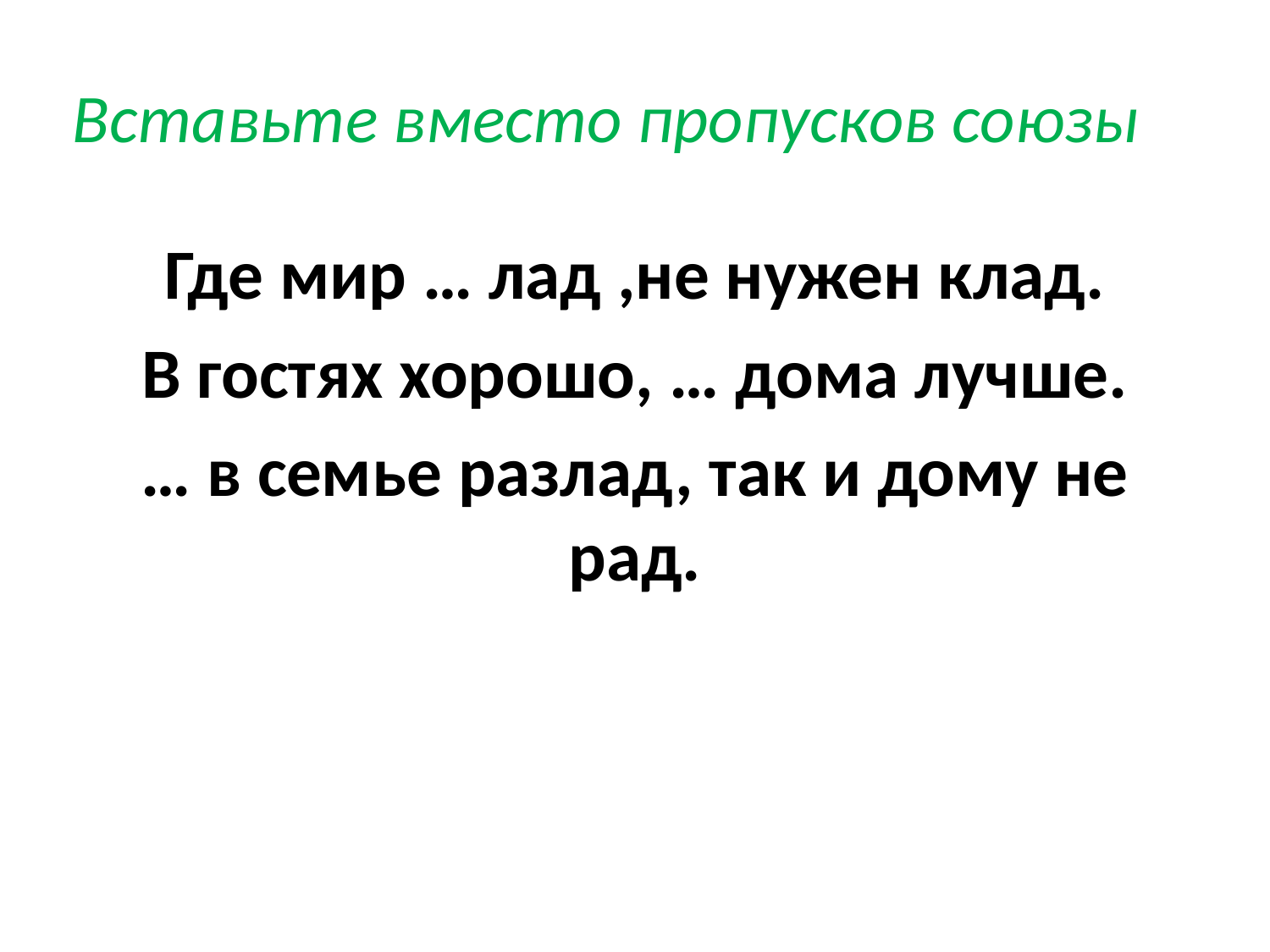

# Вставьте вместо пропусков союзы
Где мир … лад ,не нужен клад.
В гостях хорошо, … дома лучше.
… в семье разлад, так и дому не рад.